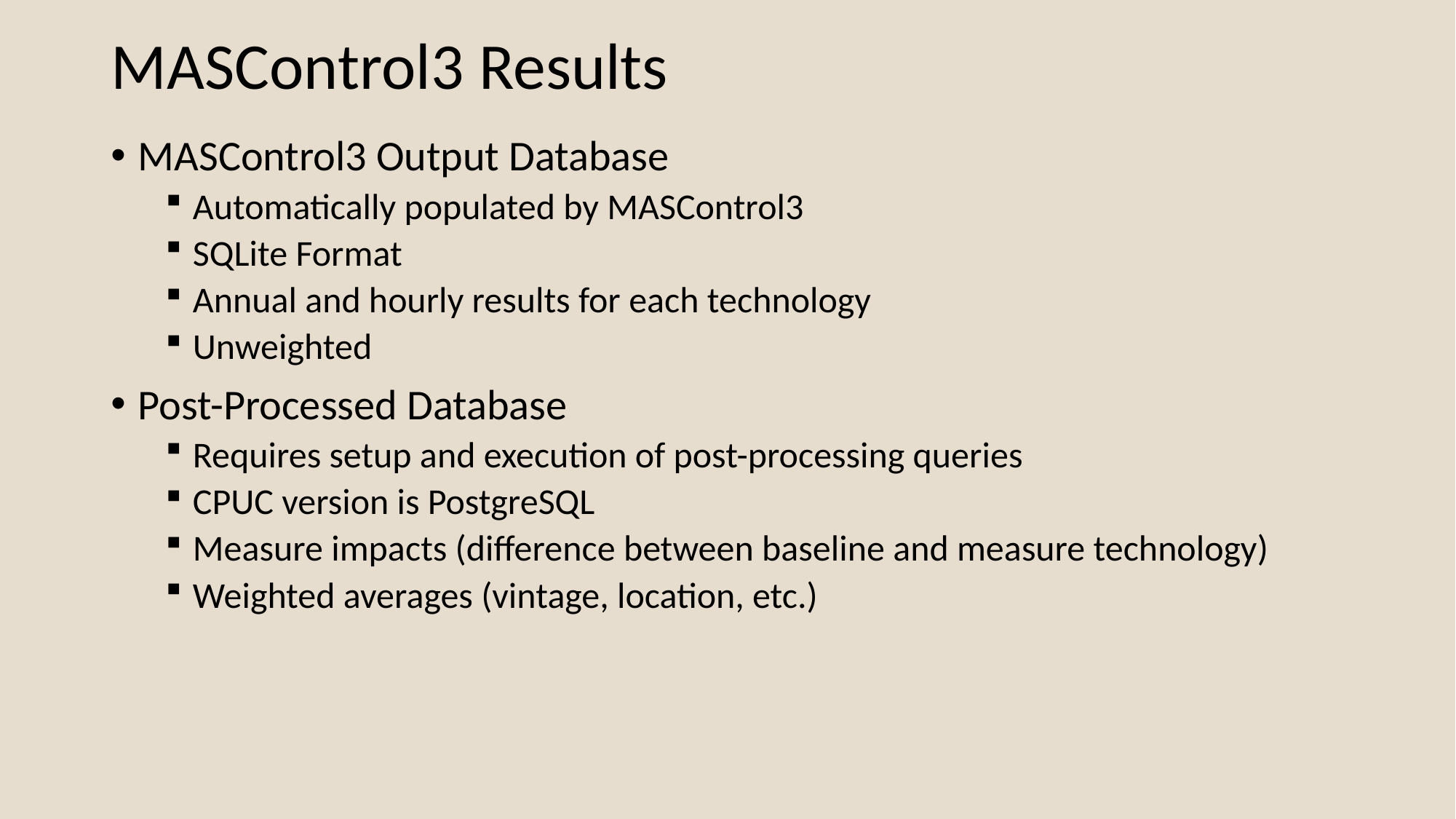

# MASControl3 Results
MASControl3 Output Database
Automatically populated by MASControl3
SQLite Format
Annual and hourly results for each technology
Unweighted
Post-Processed Database
Requires setup and execution of post-processing queries
CPUC version is PostgreSQL
Measure impacts (difference between baseline and measure technology)
Weighted averages (vintage, location, etc.)